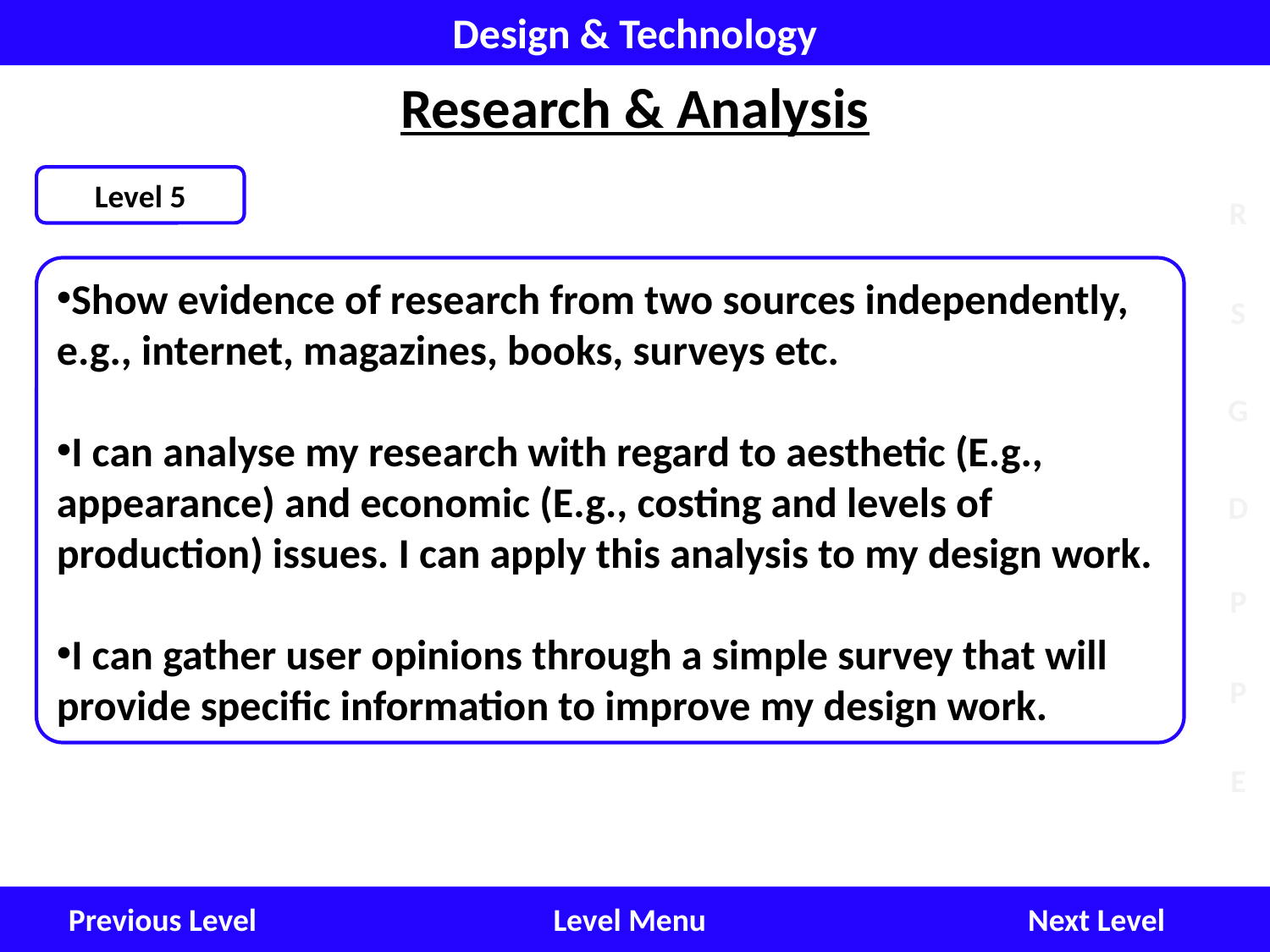

Design & Technology
Research & Analysis
Level 5
Show evidence of research from two sources independently, e.g., internet, magazines, books, surveys etc.

I can analyse my research with regard to aesthetic (E.g., appearance) and economic (E.g., costing and levels of production) issues. I can apply this analysis to my design work.

I can gather user opinions through a simple survey that will provide specific information to improve my design work.

Next Level
Level Menu
Previous Level